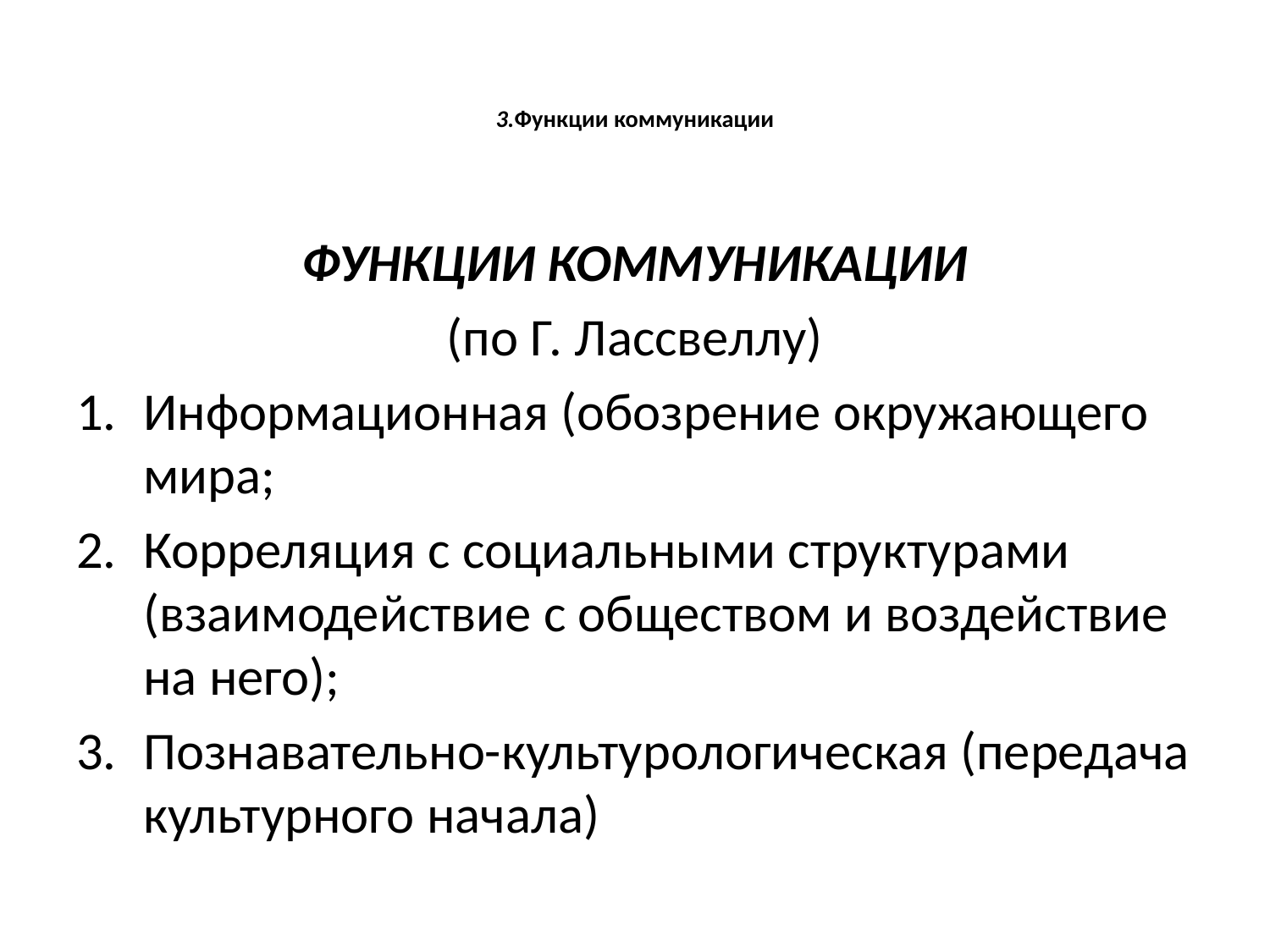

# 3.Функции коммуникации
ФУНКЦИИ КОММУНИКАЦИИ
(по Г. Лассвеллу)
Информационная (обозрение окружающего мира;
Корреляция с социальными структурами (взаимодействие с обществом и воздействие на него);
Познавательно-культурологическая (передача культурного начала)